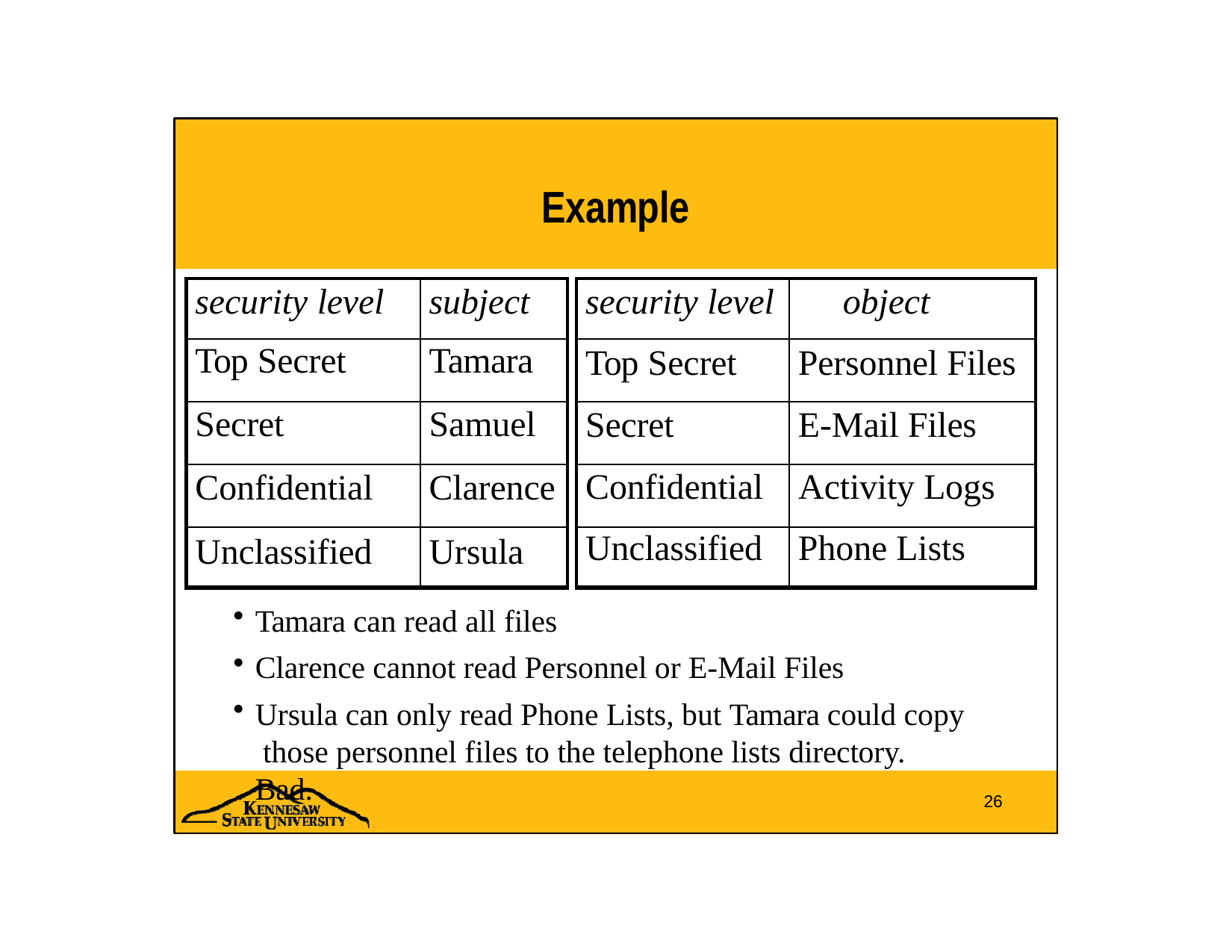

# Example
| security level | subject |  | security level | object |
| --- | --- | --- | --- | --- |
| Top Secret | Tamara |  | Top Secret | Personnel Files |
| Secret | Samuel |  | Secret | E-Mail Files |
| Confidential | Clarence |  | Confidential | Activity Logs |
| Unclassified | Ursula |  | Unclassified | Phone Lists |
Tamara can read all files
Clarence cannot read Personnel or E-Mail Files
Ursula can only read Phone Lists, but Tamara could copy  those personnel files to the telephone lists directory. Bad.

26